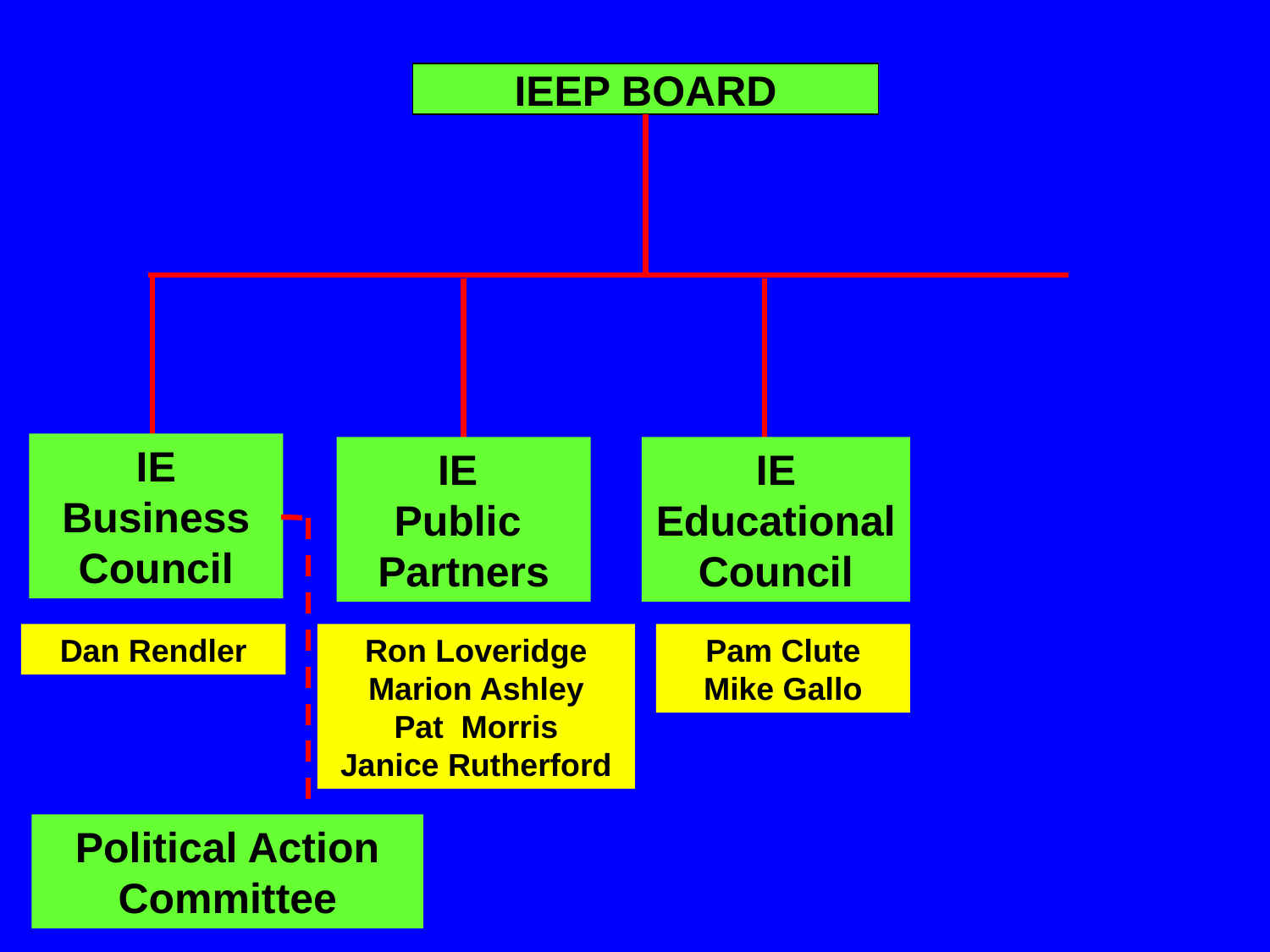

IEEP BOARD
IE Business
Council
IE
Public
Partners
IE
Educational
Council
Dan Rendler
Ron Loveridge
Marion Ashley
Pat  Morris
Janice Rutherford
Pam Clute
Mike Gallo
Political Action Committee